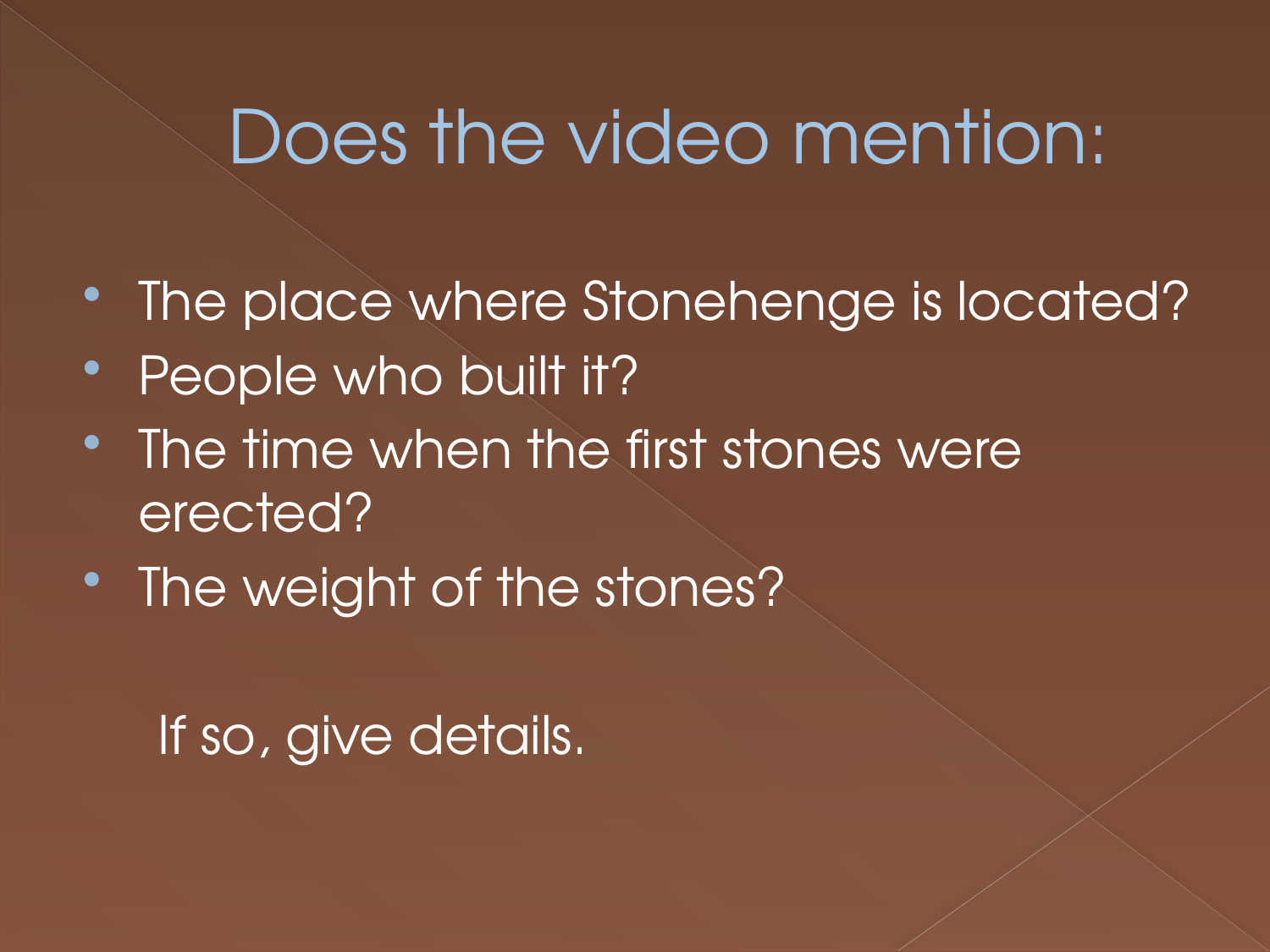

# Does the video mention:
The place where Stonehenge is located?
People who built it?
The time when the first stones were erected?
The weight of the stones?

     If so, give details.